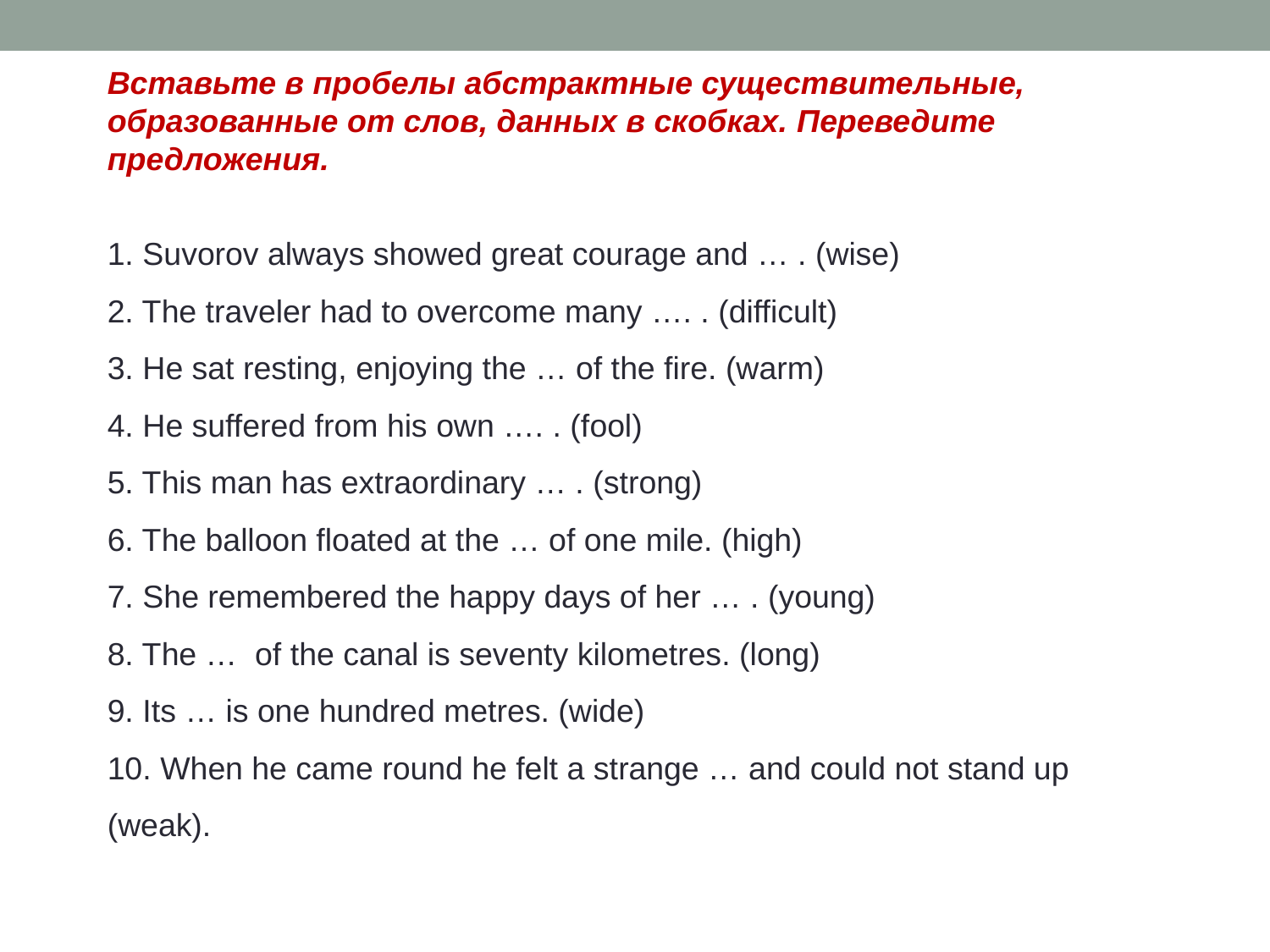

Вставьте в пробелы абстрактные существительные, образованные от слов, данных в скобках. Переведите предложения.

1. Suvorov always showed great courage and … . (wise)
2. The traveler had to overcome many …. . (difficult)
3. He sat resting, enjoying the … of the fire. (warm)
4. He suffered from his own …. . (fool)
5. This man has extraordinary … . (strong)
6. The balloon floated at the … of one mile. (high)
7. She remembered the happy days of her … . (young)
8. The …  of the canal is seventy kilometres. (long)
9. Its … is one hundred metres. (wide)
10. When he came round he felt a strange … and could not stand up (weak).